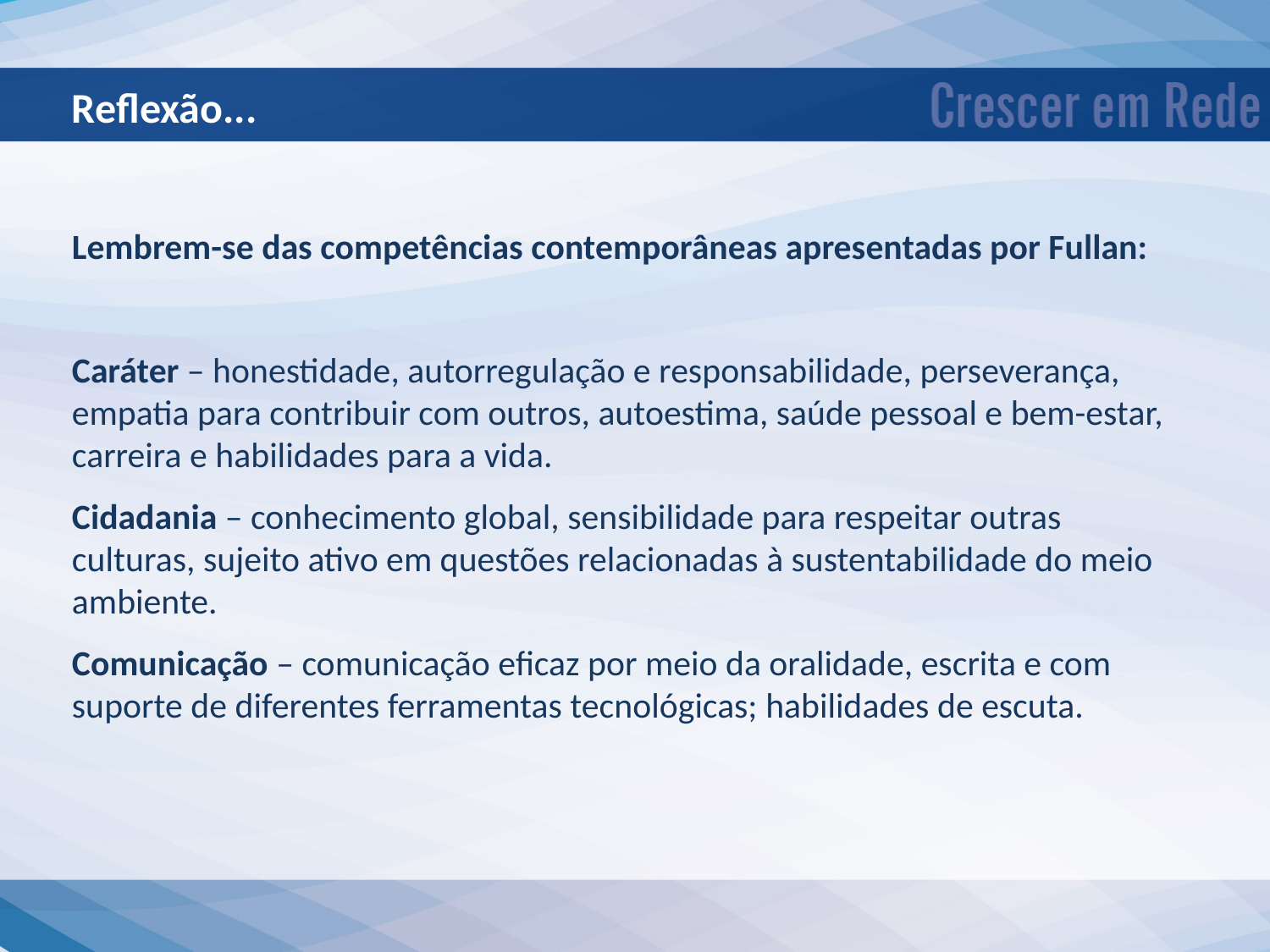

Reflexão...
Lembrem-se das competências contemporâneas apresentadas por Fullan:

Caráter – honestidade, autorregulação e responsabilidade, perseverança, empatia para contribuir com outros, autoestima, saúde pessoal e bem-estar, carreira e habilidades para a vida.
Cidadania – conhecimento global, sensibilidade para respeitar outras culturas, sujeito ativo em questões relacionadas à sustentabilidade do meio ambiente.
Comunicação – comunicação eficaz por meio da oralidade, escrita e com suporte de diferentes ferramentas tecnológicas; habilidades de escuta.